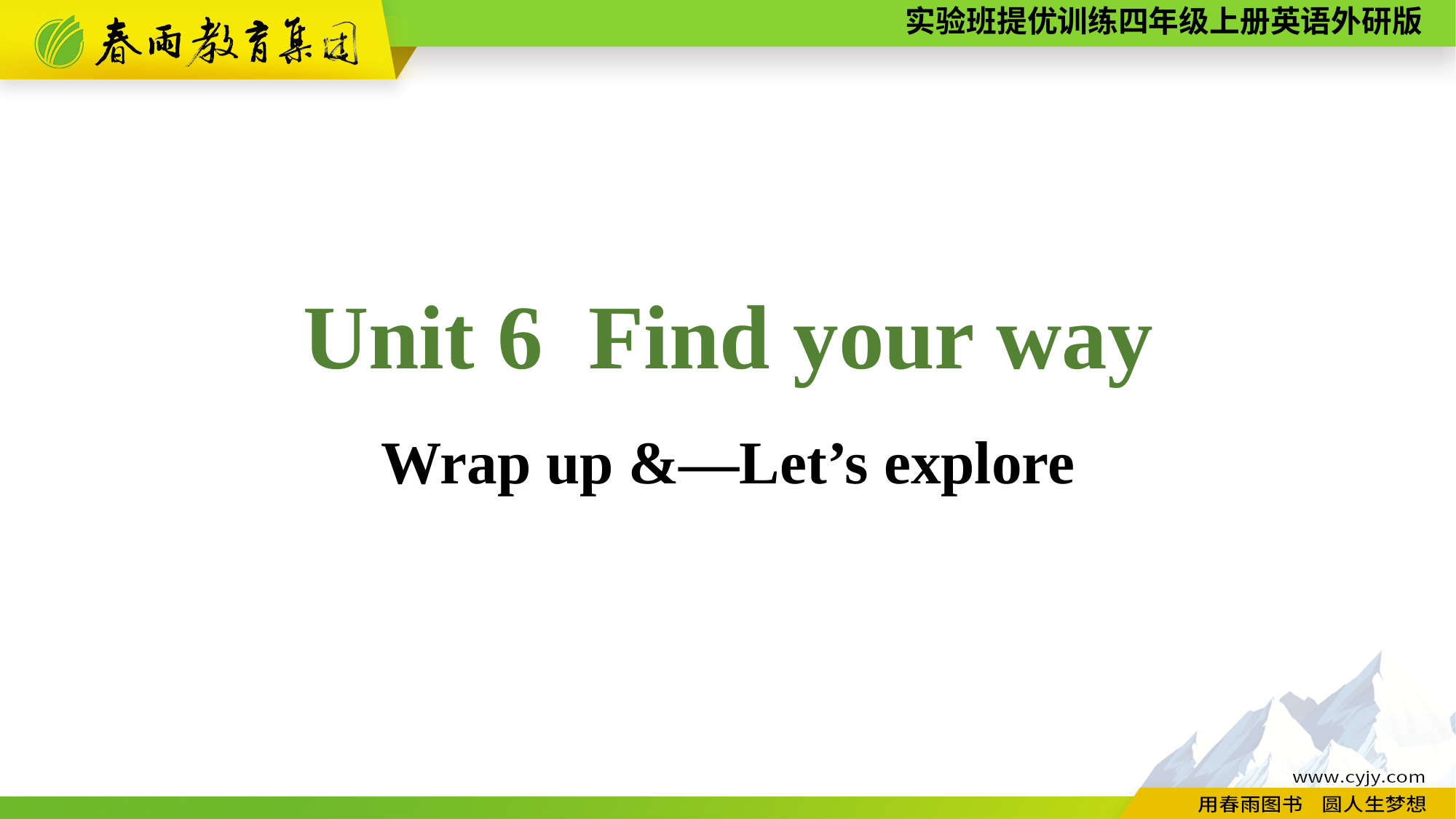

Unit 6  Find your way
Wrap up &—Let’s explore